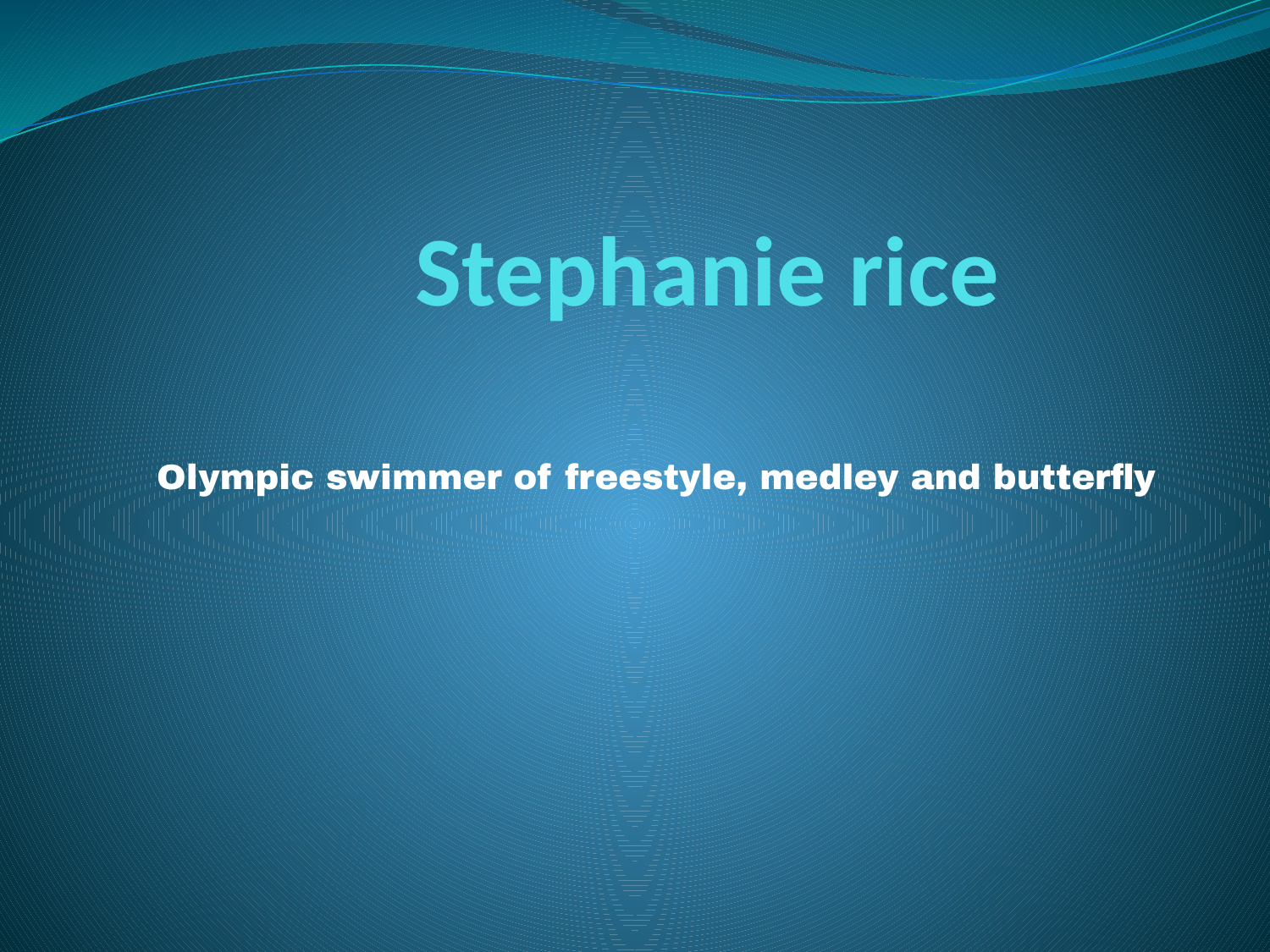

# Stephanie rice
Olympic swimmer of freestyle, medley and butterfly